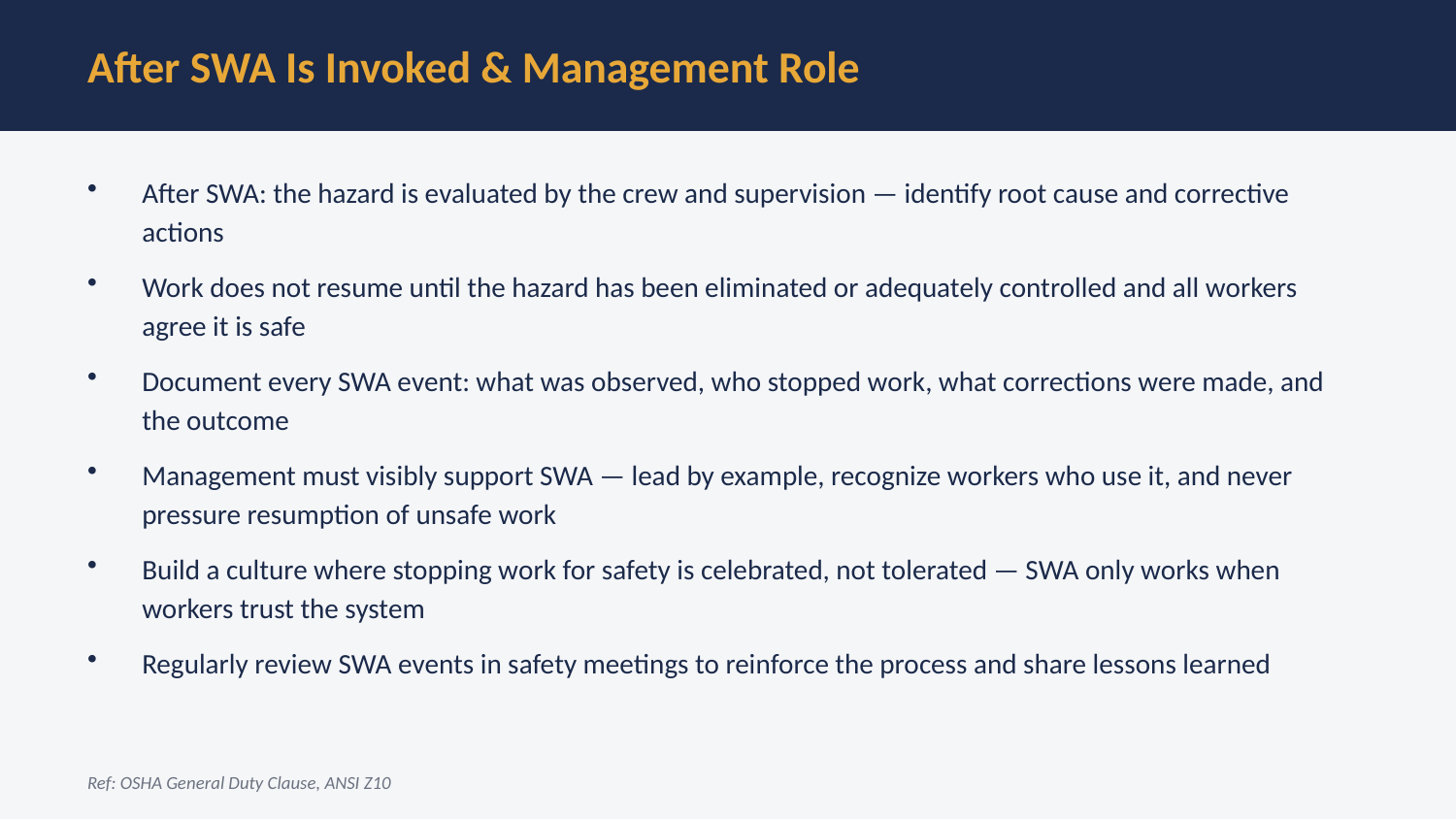

After SWA Is Invoked & Management Role
After SWA: the hazard is evaluated by the crew and supervision — identify root cause and corrective actions
Work does not resume until the hazard has been eliminated or adequately controlled and all workers agree it is safe
Document every SWA event: what was observed, who stopped work, what corrections were made, and the outcome
Management must visibly support SWA — lead by example, recognize workers who use it, and never pressure resumption of unsafe work
Build a culture where stopping work for safety is celebrated, not tolerated — SWA only works when workers trust the system
Regularly review SWA events in safety meetings to reinforce the process and share lessons learned
Ref: OSHA General Duty Clause, ANSI Z10